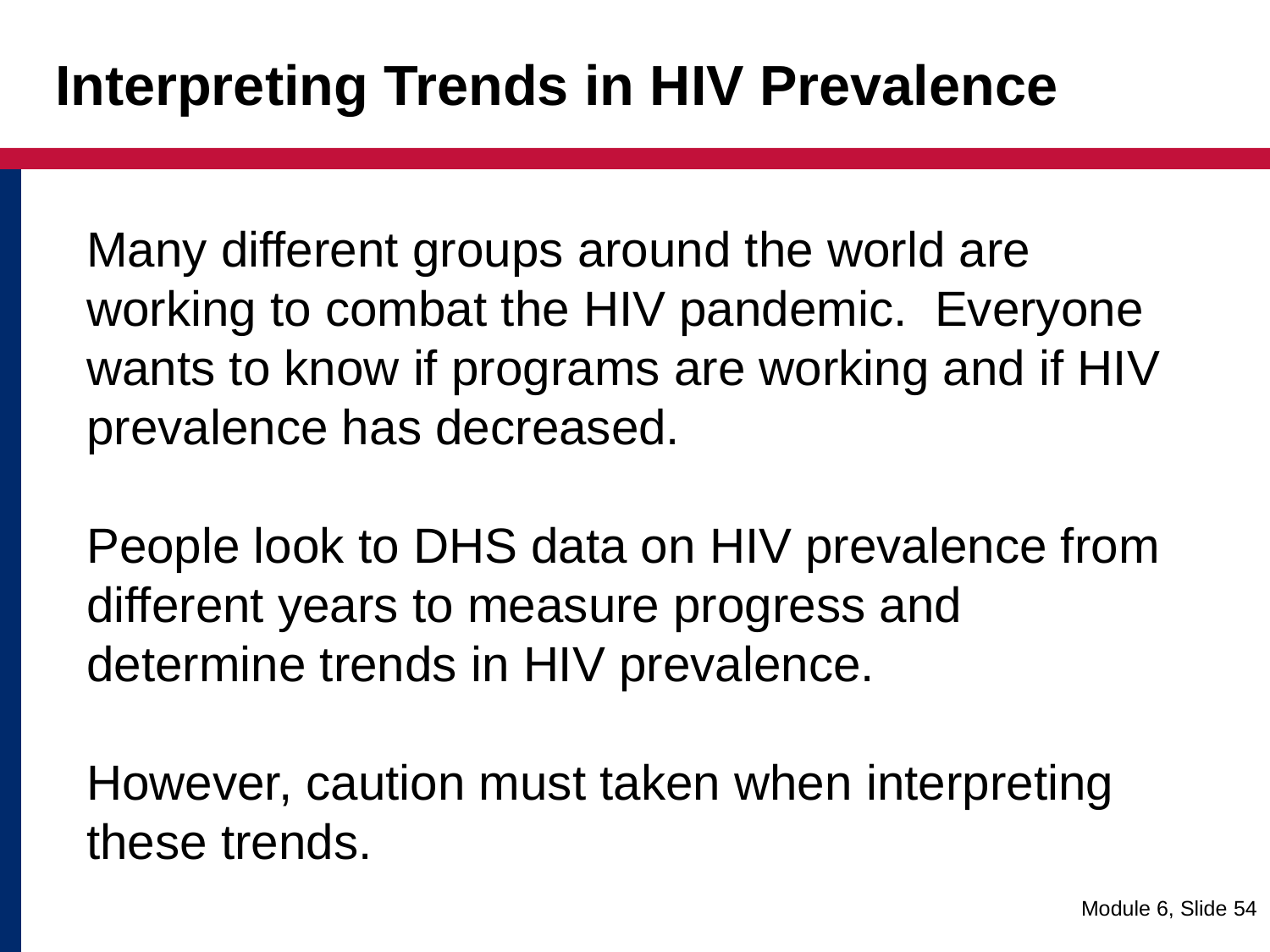

# Interpreting Trends in HIV Prevalence
Many different groups around the world are working to combat the HIV pandemic.  Everyone wants to know if programs are working and if HIV prevalence has decreased.

People look to DHS data on HIV prevalence from different years to measure progress and determine trends in HIV prevalence.

However, caution must taken when interpreting these trends.
Module 6, Slide 54